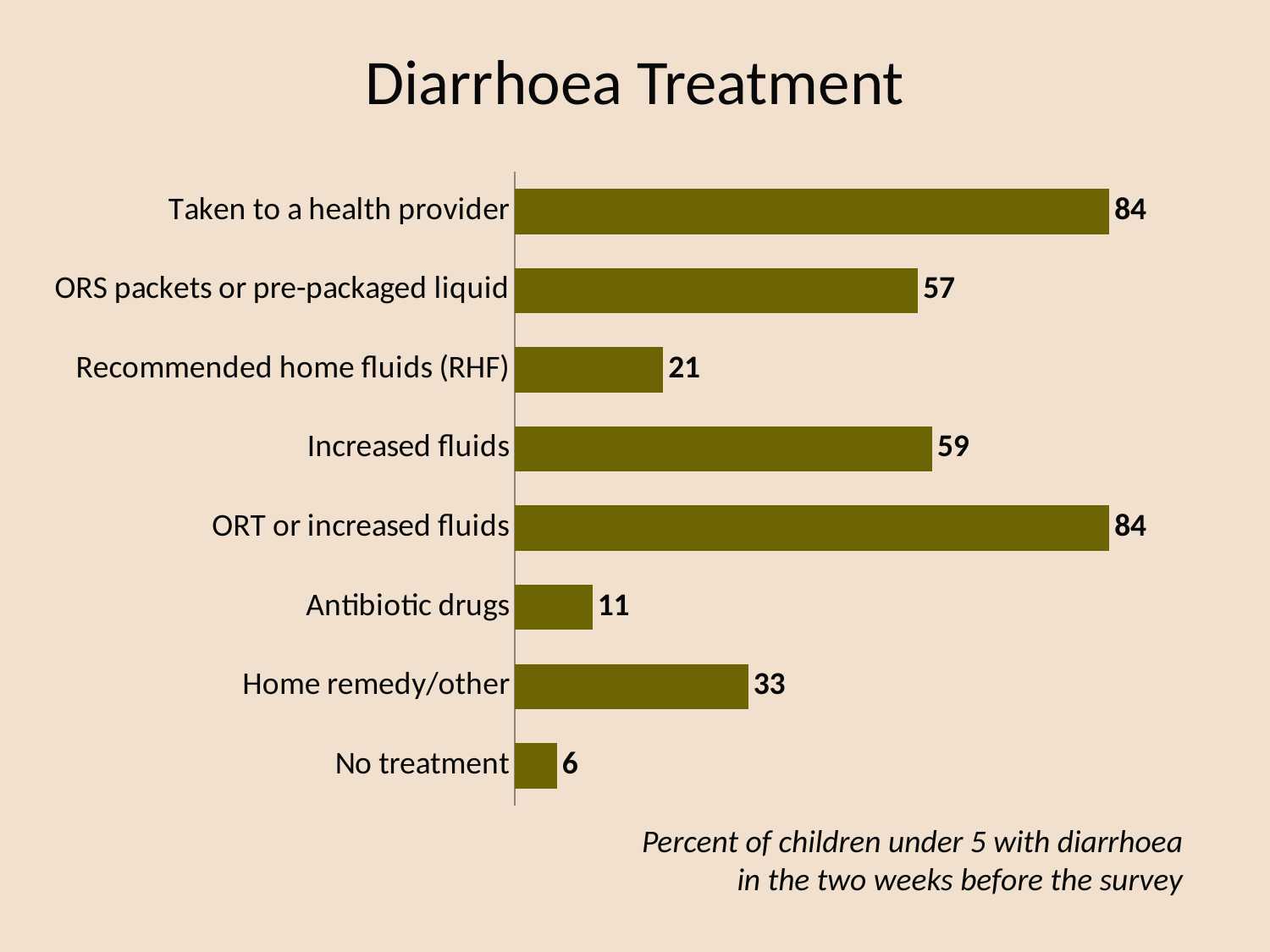

# Diarrhoea Treatment

### Chart

| Category | Series 1 |
|---|---|
| No treatment | 6.0 |
| Home remedy/other | 33.0 |
| Antibiotic drugs | 11.0 |
| ORT or increased fluids | 84.0 |
| Increased fluids | 59.0 |
| Recommended home fluids (RHF) | 21.0 |
| ORS packets or pre-packaged liquid | 57.0 |
| Taken to a health provider | 84.0 |
Percent of children under 5 with diarrhoea in the two weeks before the survey